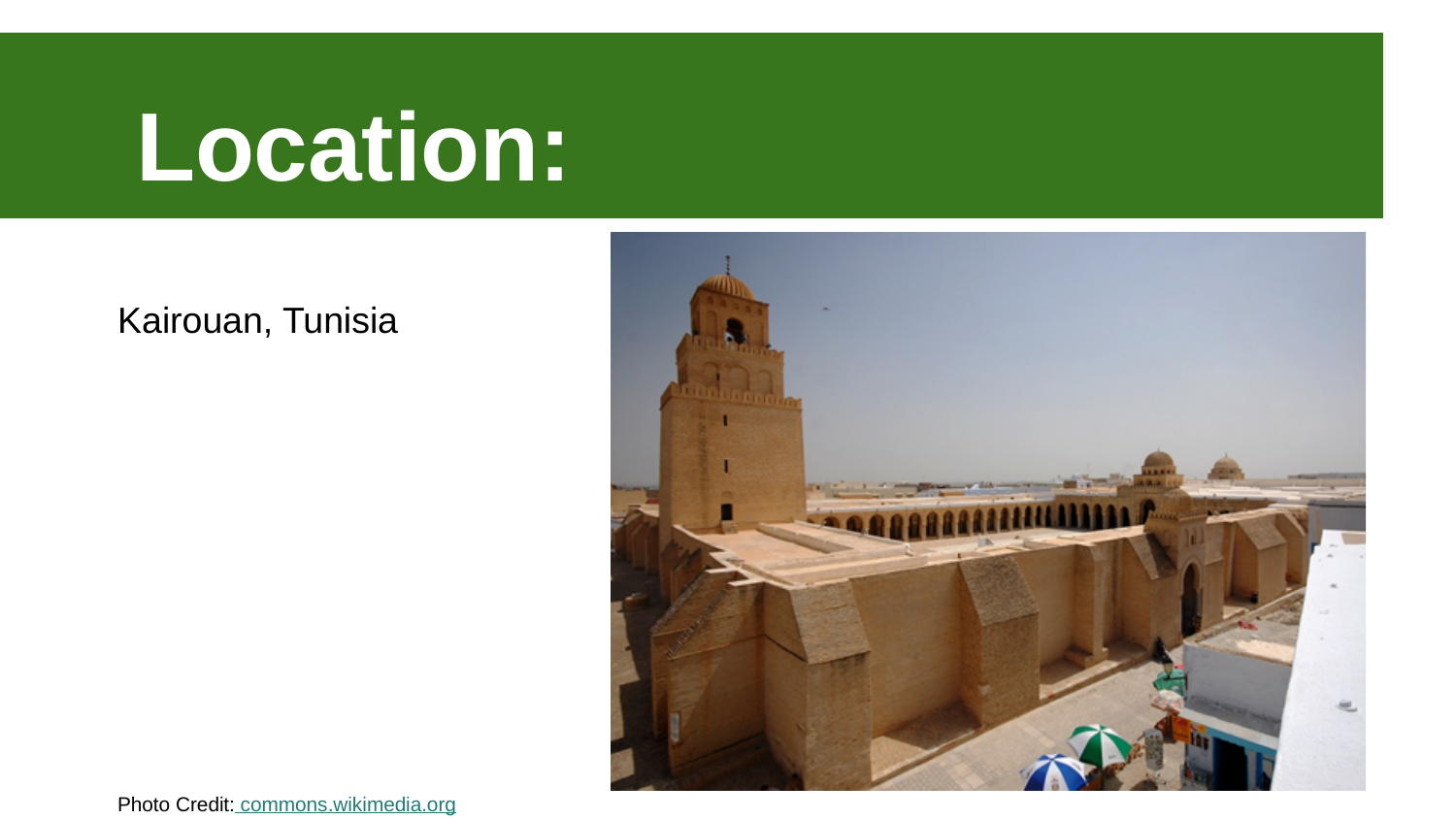

# Location:

Kairouan, Tunisia

Photo Credit: commons.wikimedia.org